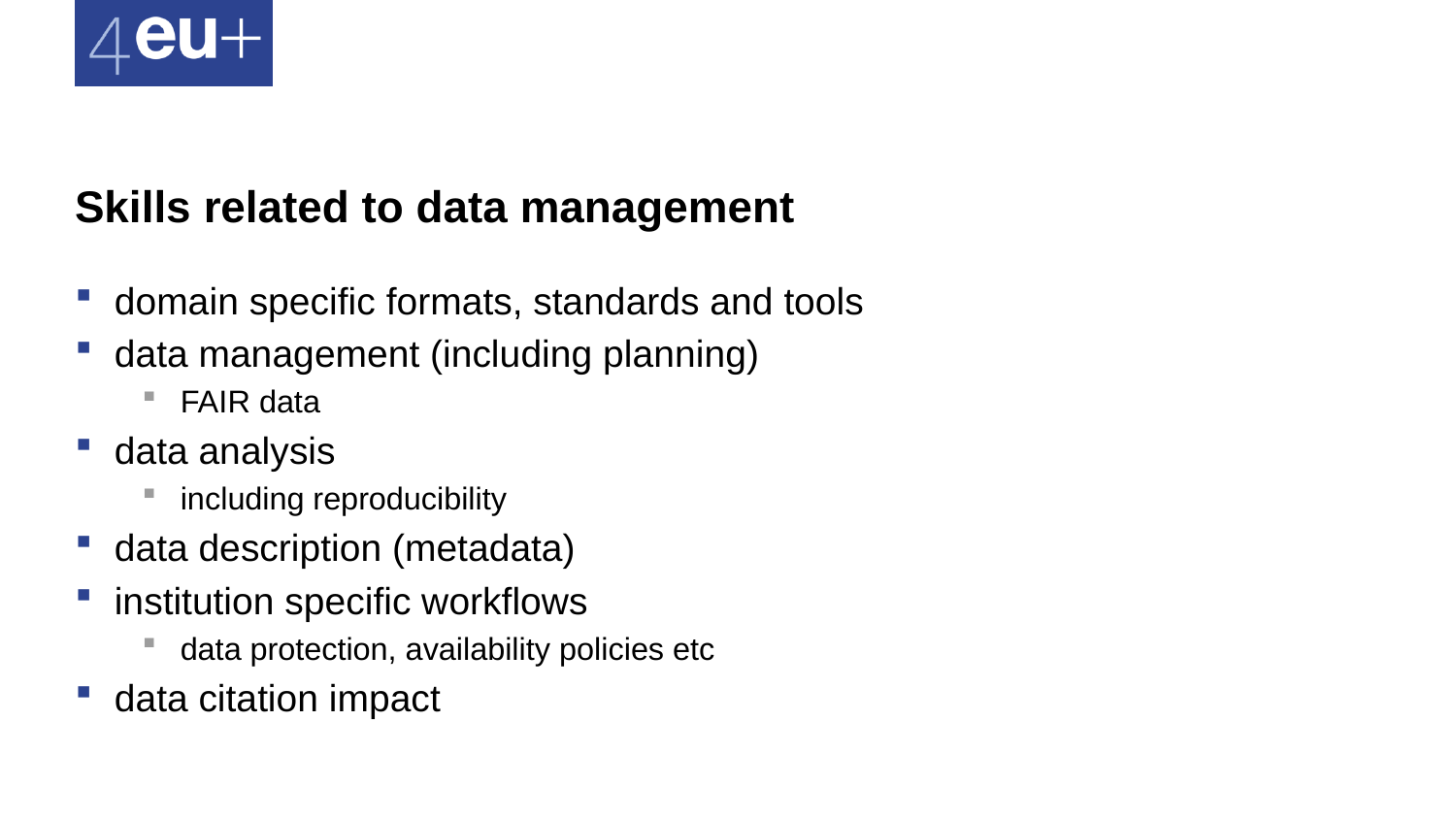

# Skills related to data management
domain specific formats, standards and tools
data management (including planning)
FAIR data
data analysis
including reproducibility
data description (metadata)
institution specific workflows
data protection, availability policies etc
data citation impact